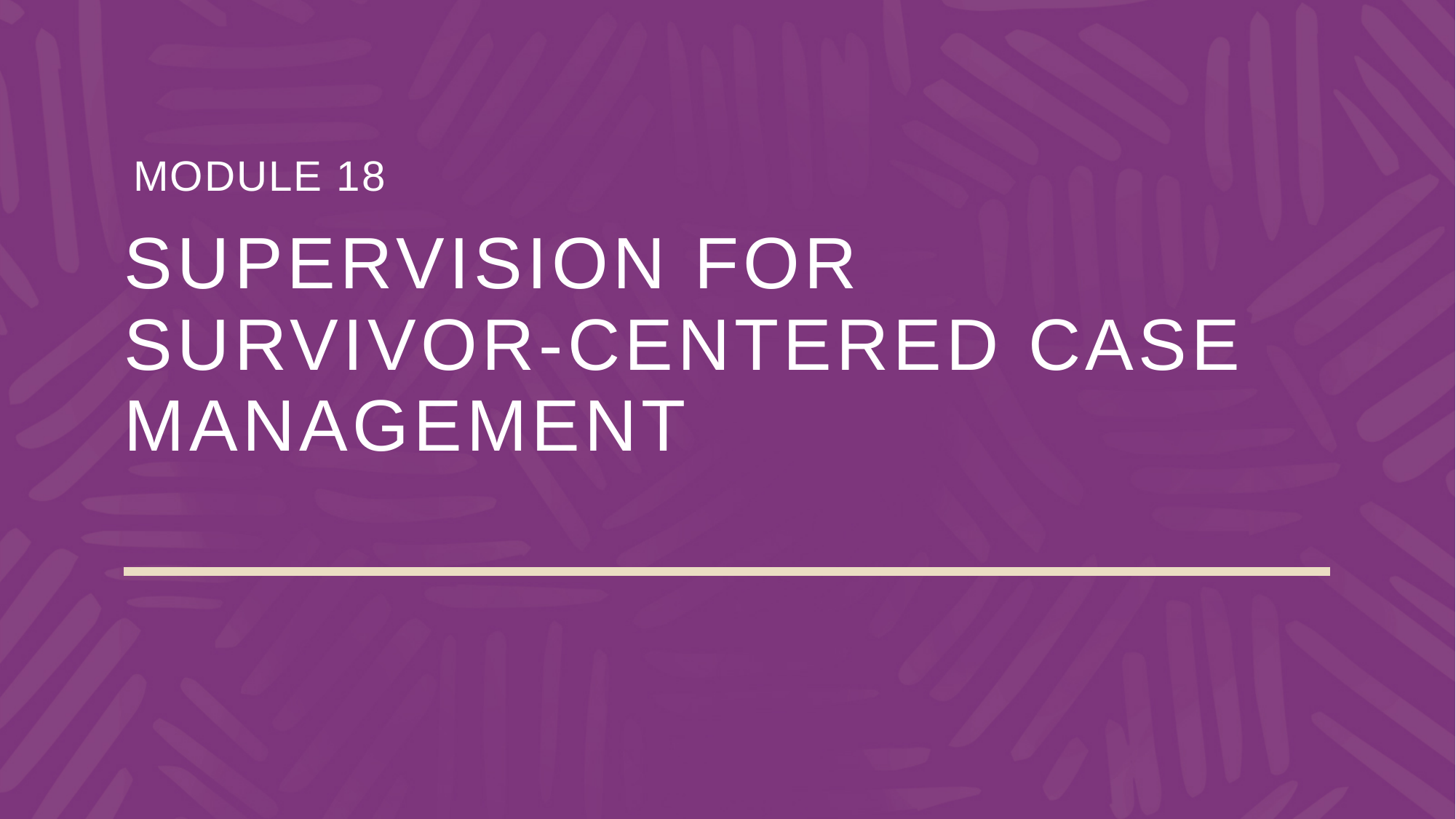

MODULE 18
# Supervision for Survivor-centered Case management